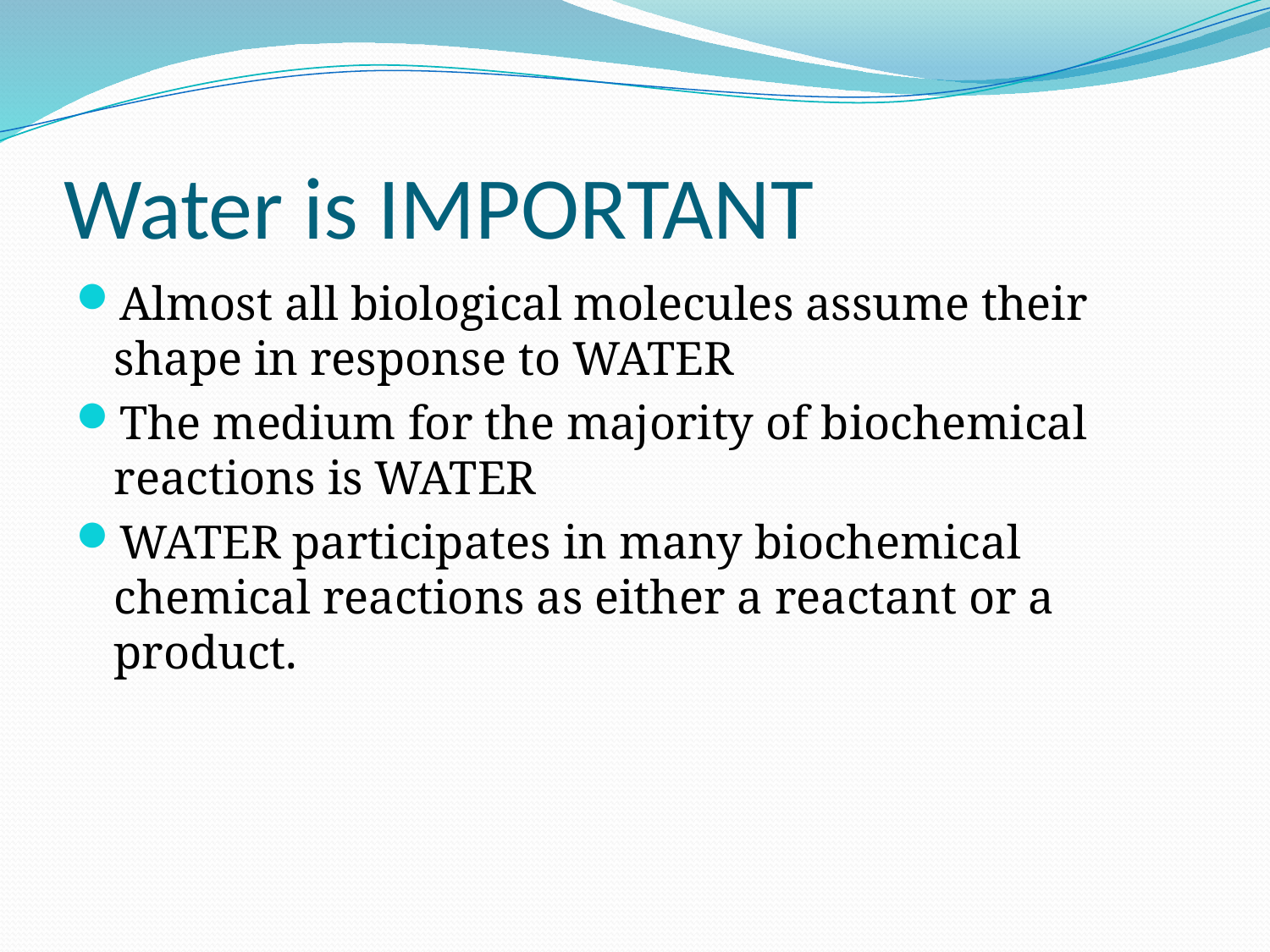

# Water is IMPORTANT
Almost all biological molecules assume their shape in response to WATER
The medium for the majority of biochemical reactions is WATER
WATER participates in many biochemical chemical reactions as either a reactant or a product.